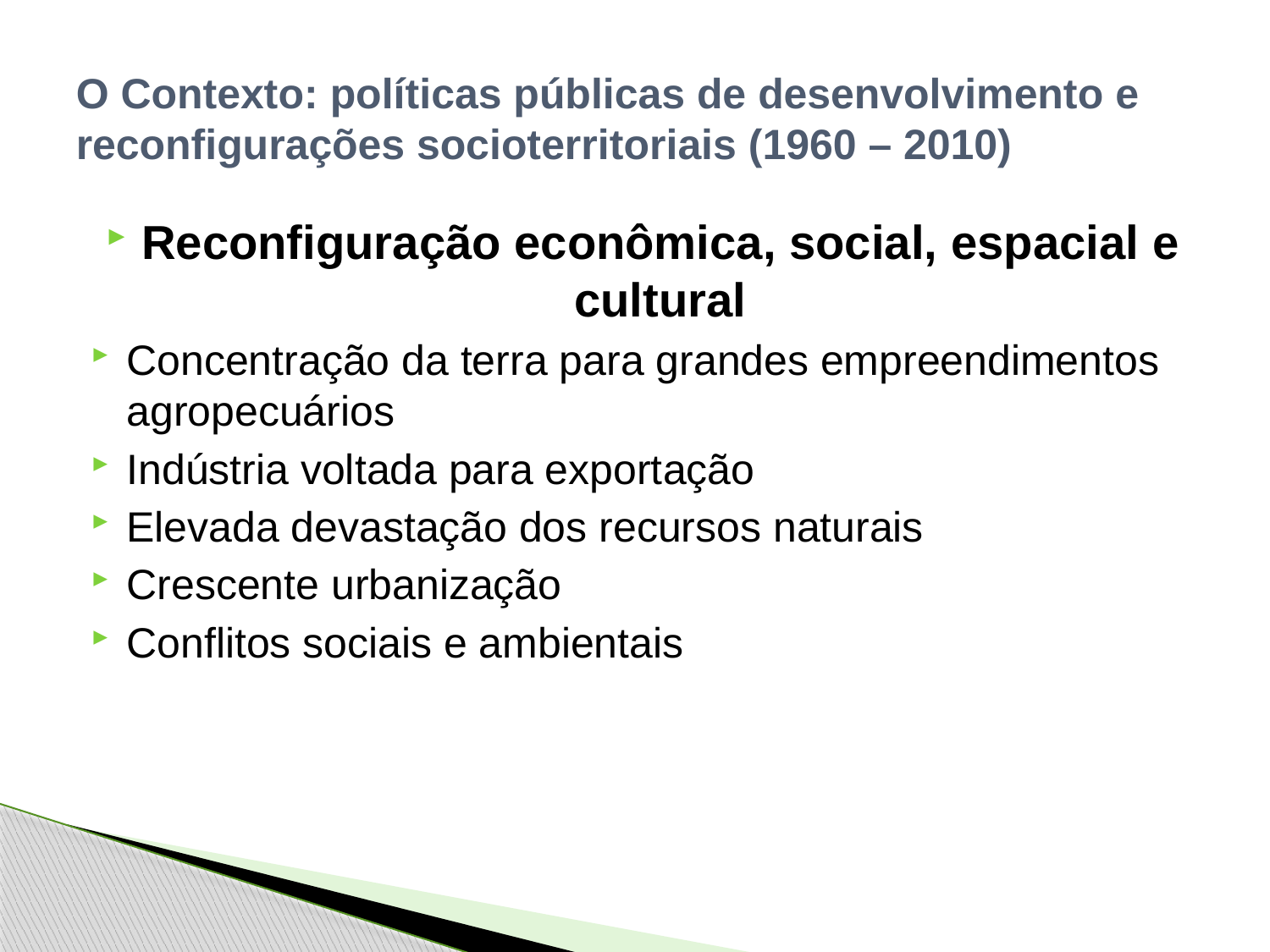

# O Contexto: políticas públicas de desenvolvimento e reconfigurações socioterritoriais (1960 – 2010)
Reconfiguração econômica, social, espacial e cultural
Concentração da terra para grandes empreendimentos agropecuários
Indústria voltada para exportação
Elevada devastação dos recursos naturais
Crescente urbanização
Conflitos sociais e ambientais